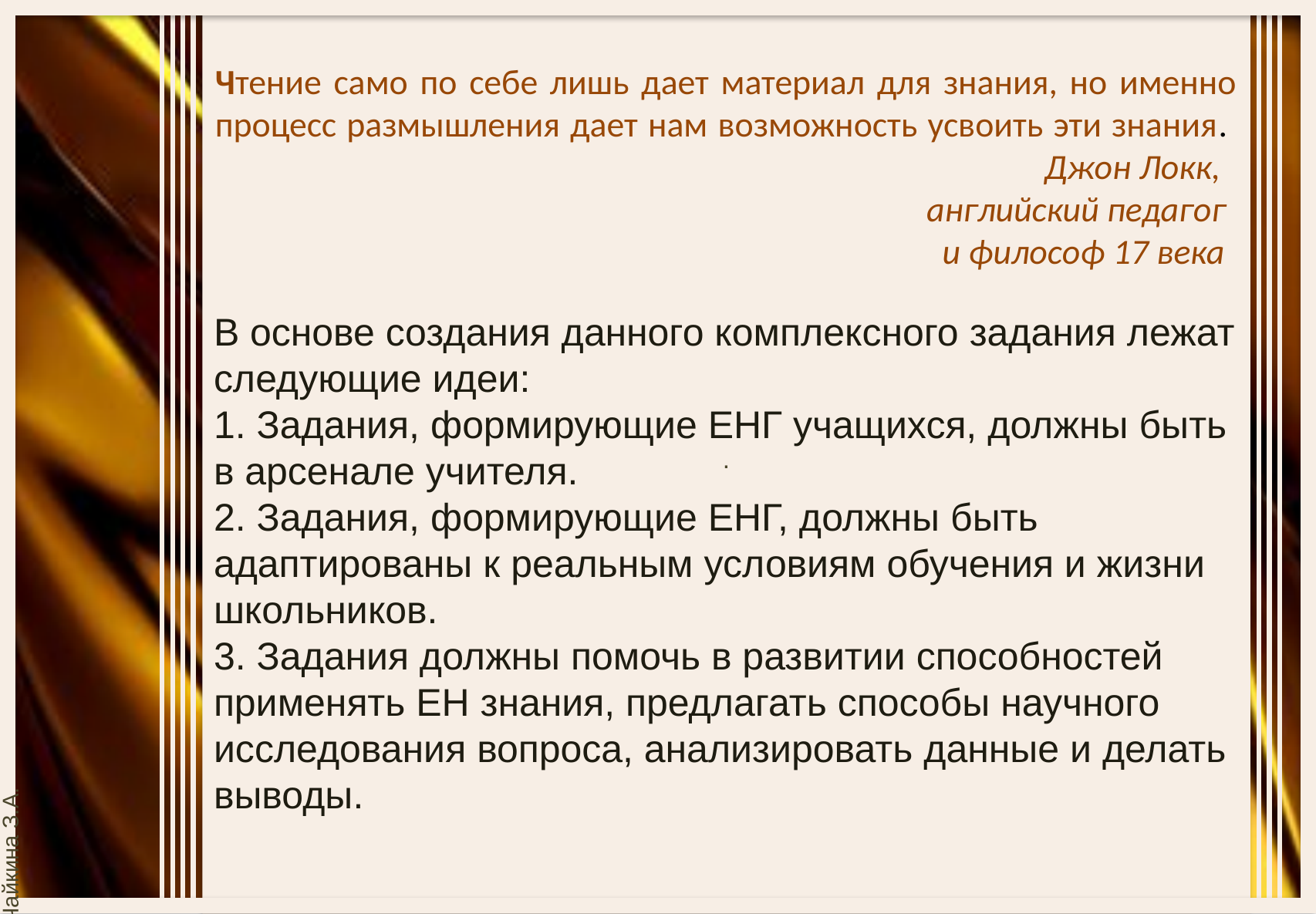

# Чтение само по себе лишь дает материал для знания, но именно процесс размышления дает нам возможность усвоить эти знания. Джон Локк, английский педагог и философ 17 века
В основе создания данного комплексного задания лежат следующие идеи:
1. Задания, формирующие ЕНГ учащихся, должны быть в арсенале учителя.
2. Задания, формирующие ЕНГ, должны быть адаптированы к реальным условиям обучения и жизни школьников.
3. Задания должны помочь в развитии способностей применять ЕН знания, предлагать способы научного исследования вопроса, анализировать данные и делать выводы.